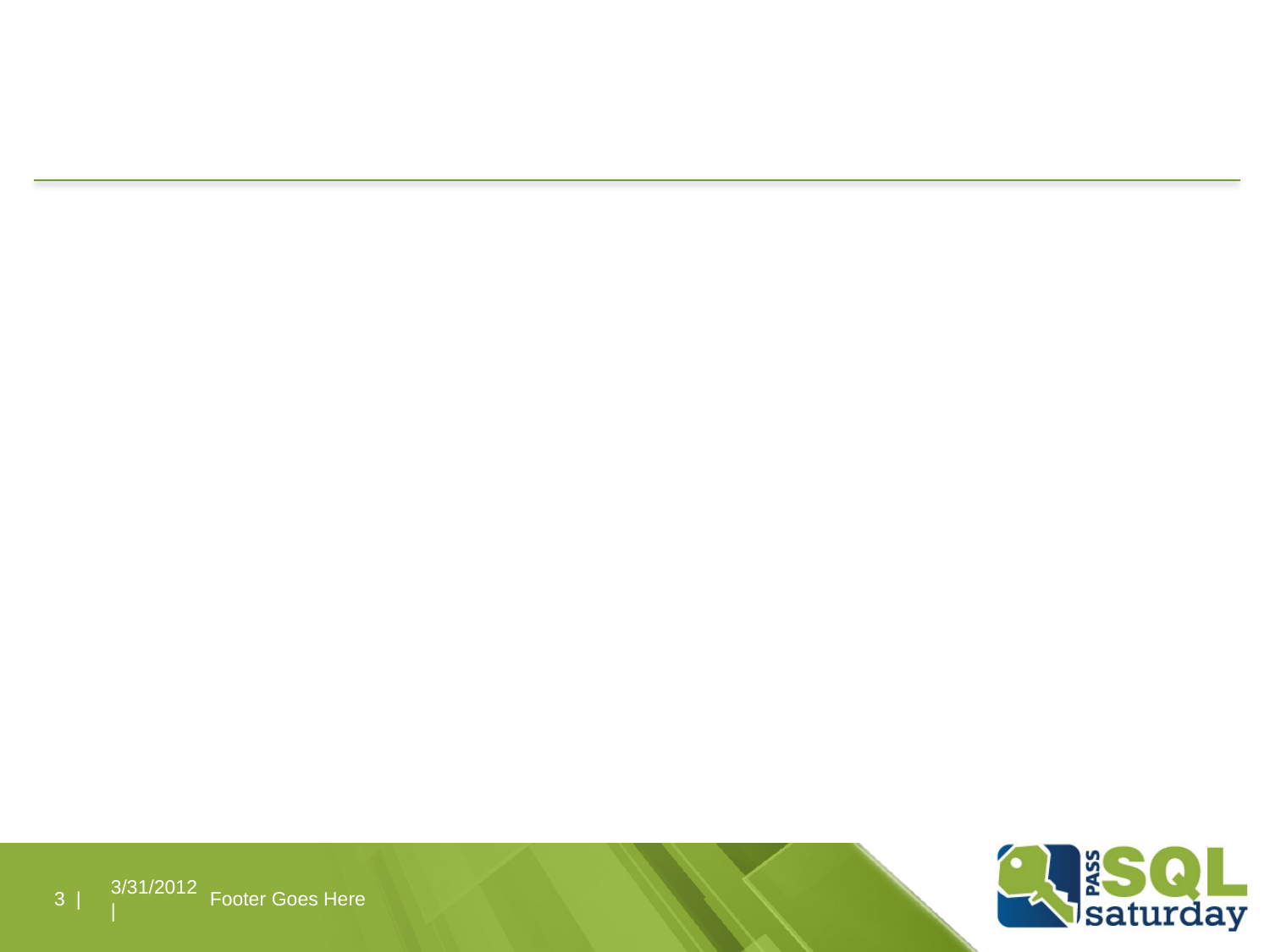

#

3  |
3/31/2012  |
Footer Goes Here